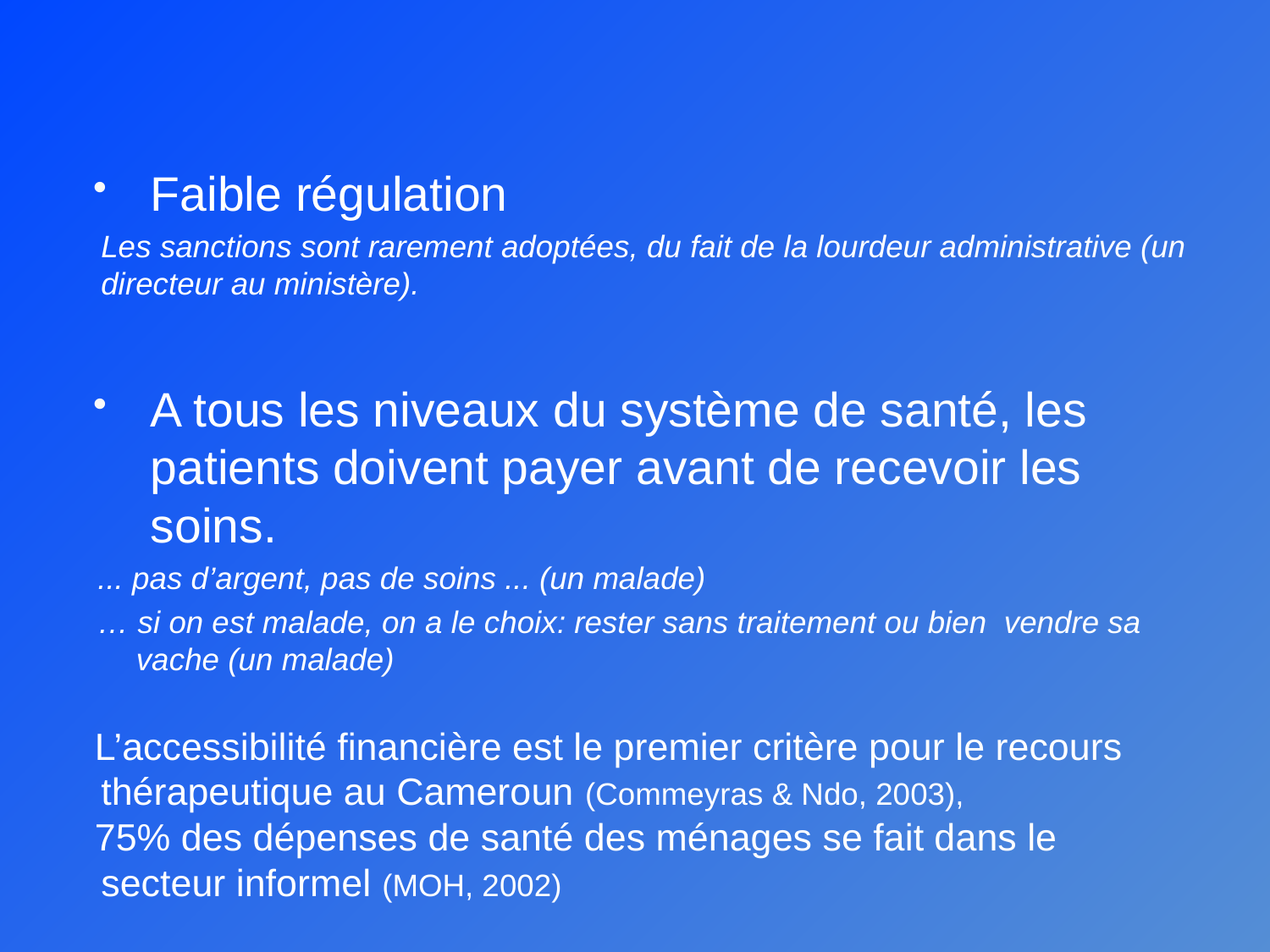

#
Faible régulation
Les sanctions sont rarement adoptées, du fait de la lourdeur administrative (un directeur au ministère).

A tous les niveaux du système de santé, les patients doivent payer avant de recevoir les soins.
... pas d’argent, pas de soins ... (un malade)
… si on est malade, on a le choix: rester sans traitement ou bien  vendre sa vache (un malade)

L’accessibilité financière est le premier critère pour le recours thérapeutique au Cameroun (Commeyras & Ndo, 2003),
75% des dépenses de santé des ménages se fait dans le secteur informel (MOH, 2002)